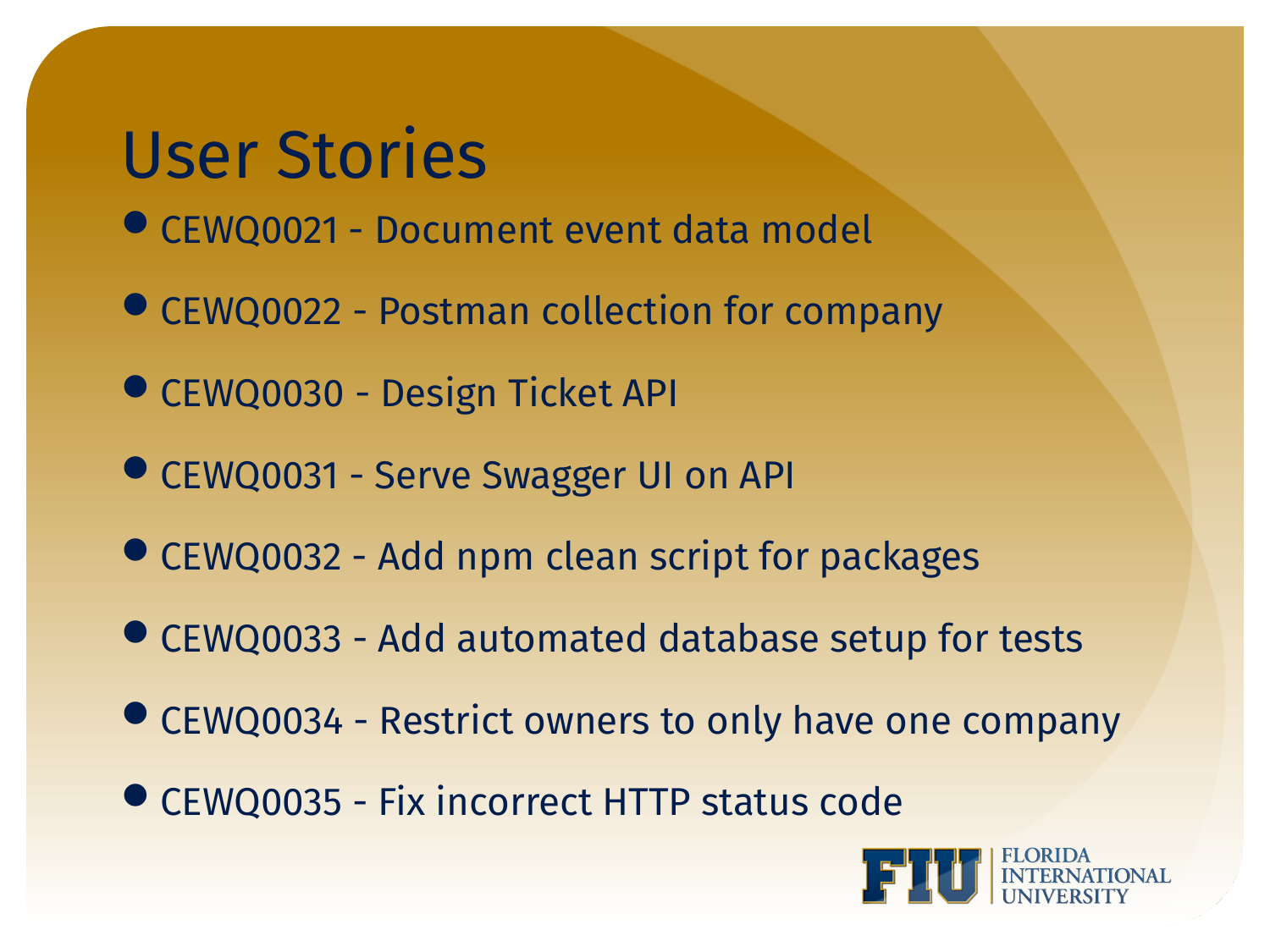

# User Stories
CEWQ0021 - Document event data model
CEWQ0022 - Postman collection for company
CEWQ0030 - Design Ticket API
CEWQ0031 - Serve Swagger UI on API
CEWQ0032 - Add npm clean script for packages
CEWQ0033 - Add automated database setup for tests
CEWQ0034 - Restrict owners to only have one company
CEWQ0035 - Fix incorrect HTTP status code